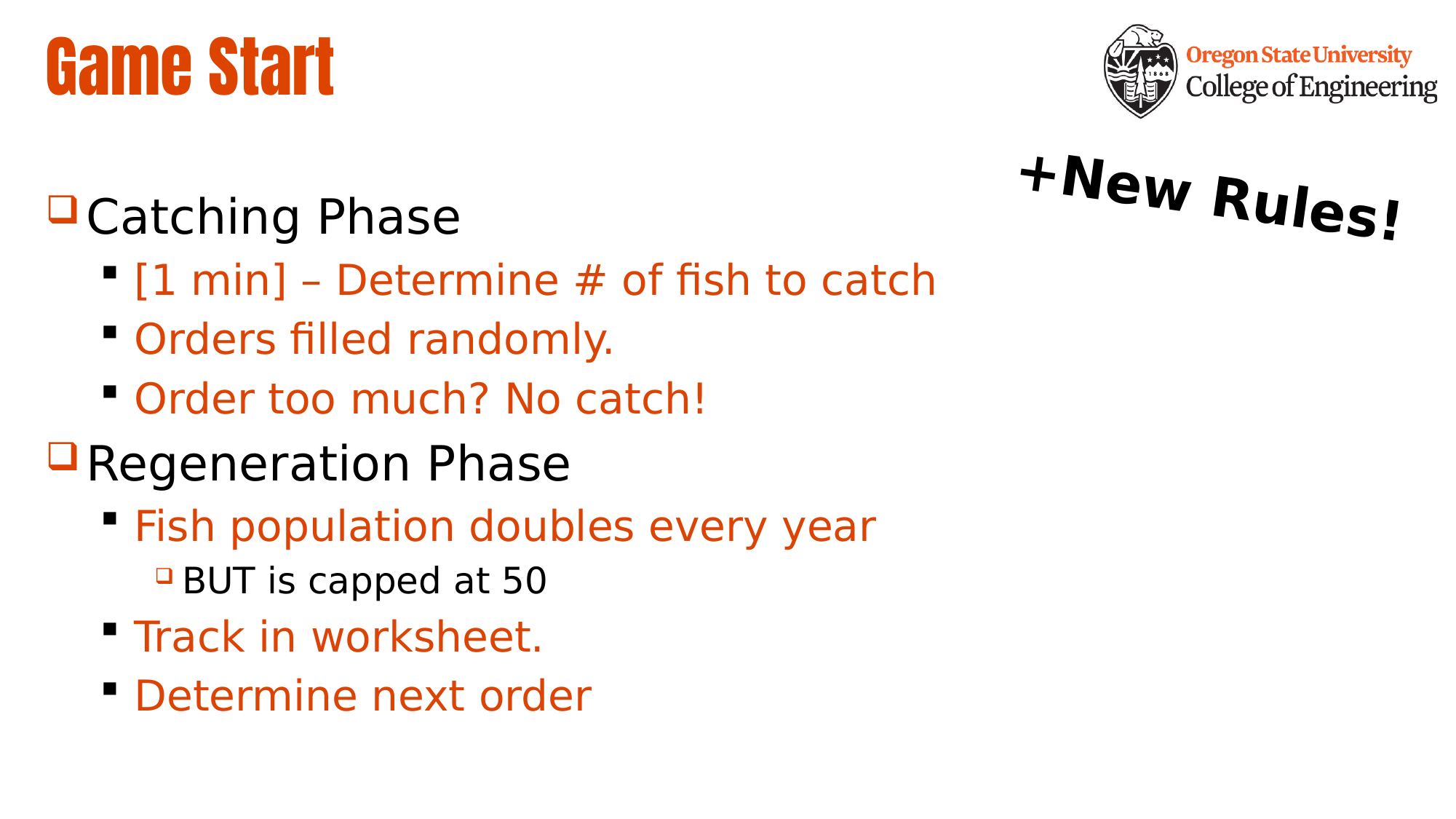

# Game Start
+New Rules!
Catching Phase
[1 min] – Determine # of fish to catch
Orders filled randomly.
Order too much? No catch!
Regeneration Phase
Fish population doubles every year
BUT is capped at 50
Track in worksheet.
Determine next order